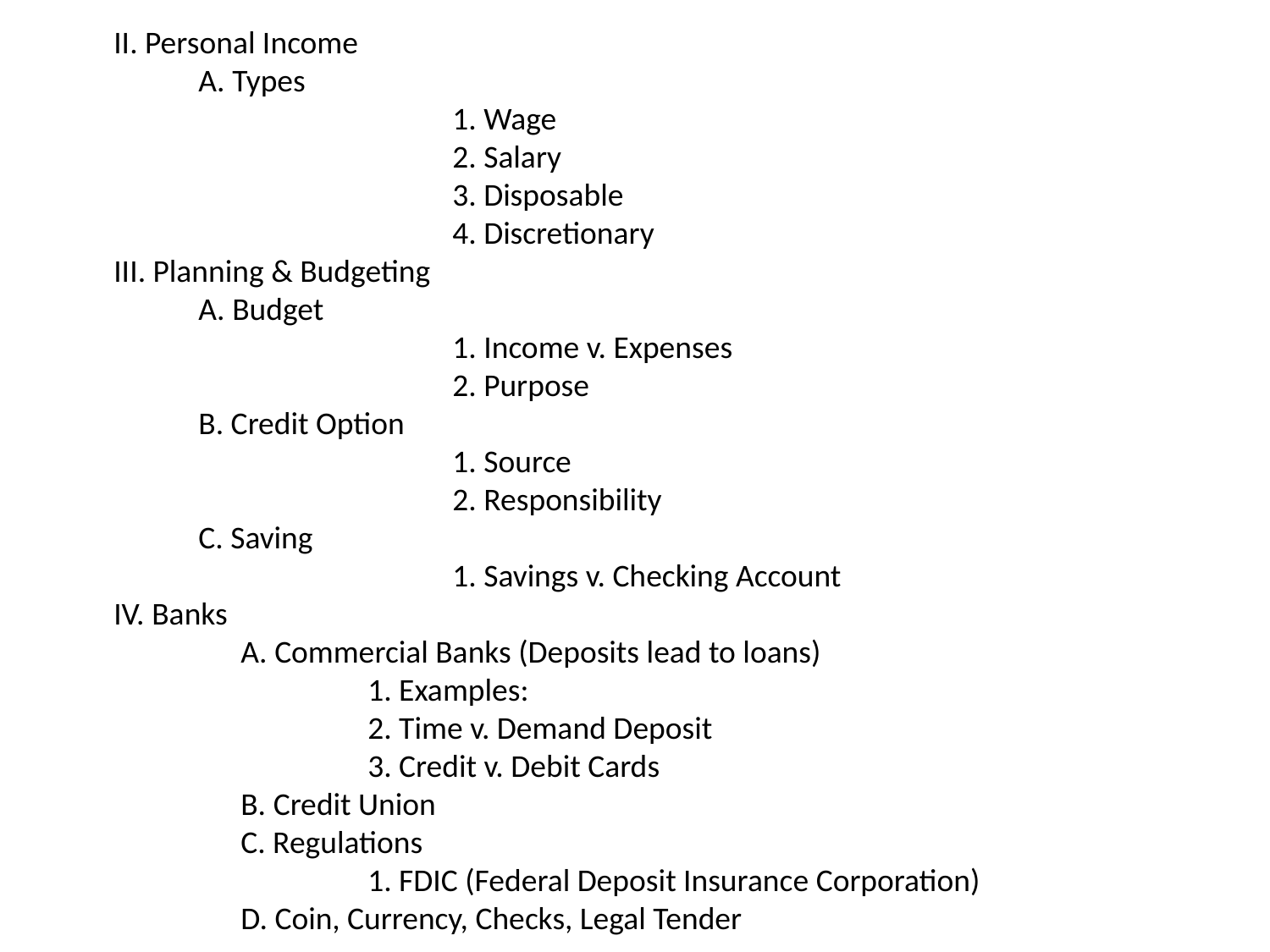

II. Personal Income
	A. Types
			1. Wage
			2. Salary
			3. Disposable
			4. Discretionary
III. Planning & Budgeting
	A. Budget
			1. Income v. Expenses
			2. Purpose
	B. Credit Option
			1. Source
			2. Responsibility
	C. Saving
			1. Savings v. Checking Account
IV. Banks
	A. Commercial Banks (Deposits lead to loans)
		1. Examples:
		2. Time v. Demand Deposit
		3. Credit v. Debit Cards
	B. Credit Union
	C. Regulations
		1. FDIC (Federal Deposit Insurance Corporation)
	D. Coin, Currency, Checks, Legal Tender